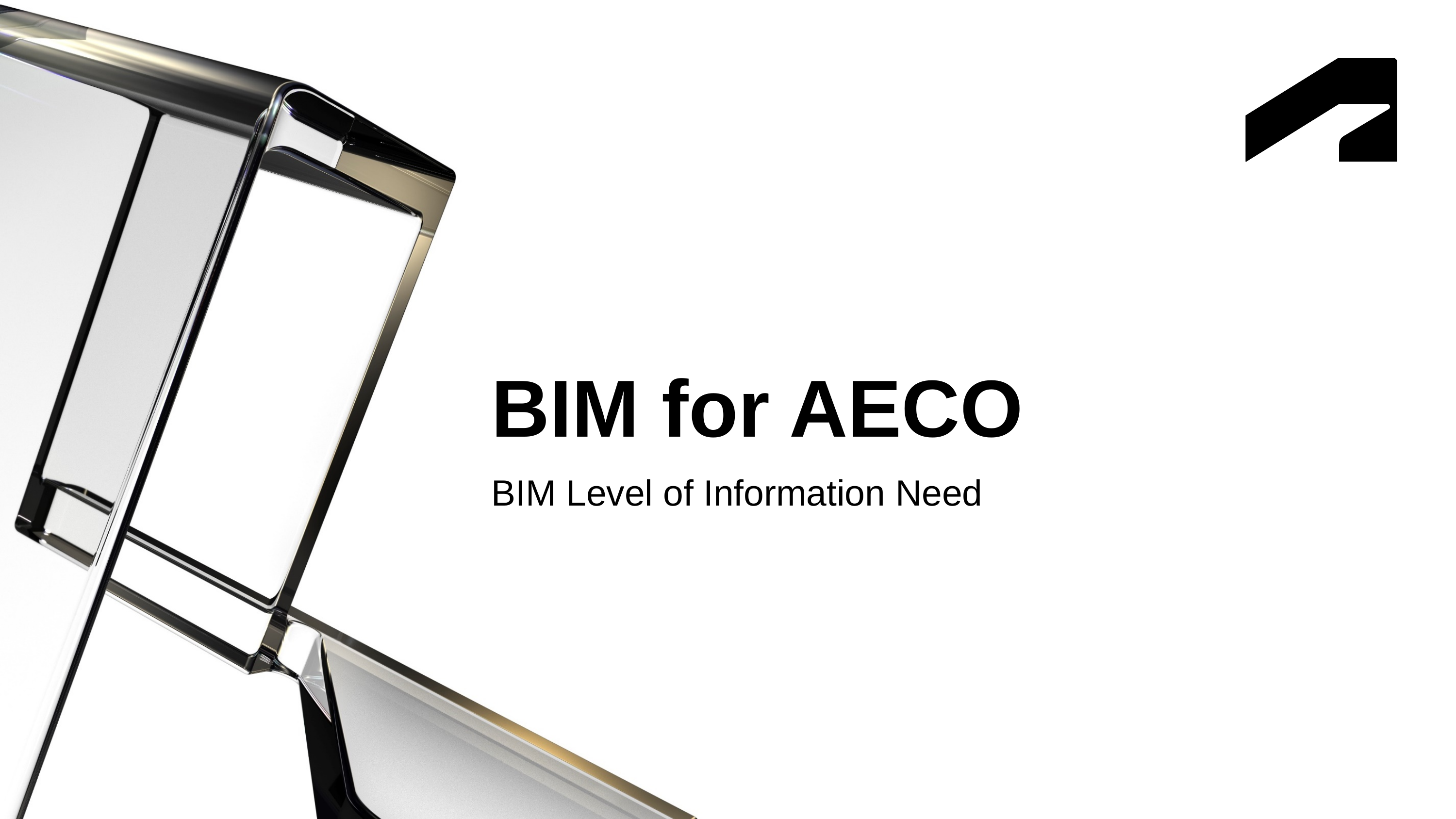

# BIM for AECO
BIM Level of Information Need